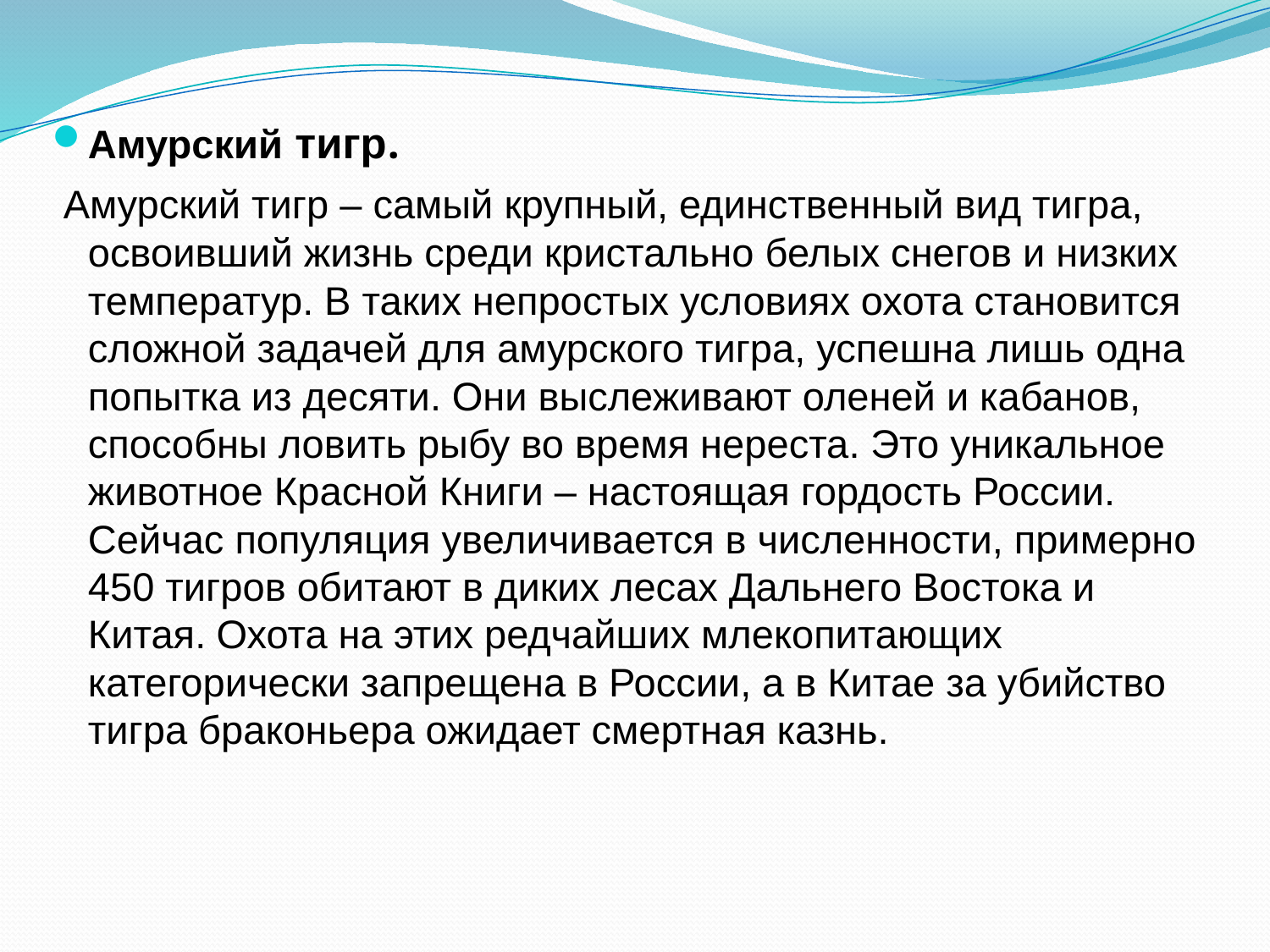

Амурский тигр.
 Амурский тигр – самый крупный, единственный вид тигра, освоивший жизнь среди кристально белых снегов и низких температур. В таких непростых условиях охота становится сложной задачей для амурского тигра, успешна лишь одна попытка из десяти. Они выслеживают оленей и кабанов, способны ловить рыбу во время нереста. Это уникальное животное Красной Книги – настоящая гордость России. Сейчас популяция увеличивается в численности, примерно 450 тигров обитают в диких лесах Дальнего Востока и Китая. Охота на этих редчайших млекопитающих категорически запрещена в России, а в Китае за убийство тигра браконьера ожидает смертная казнь.